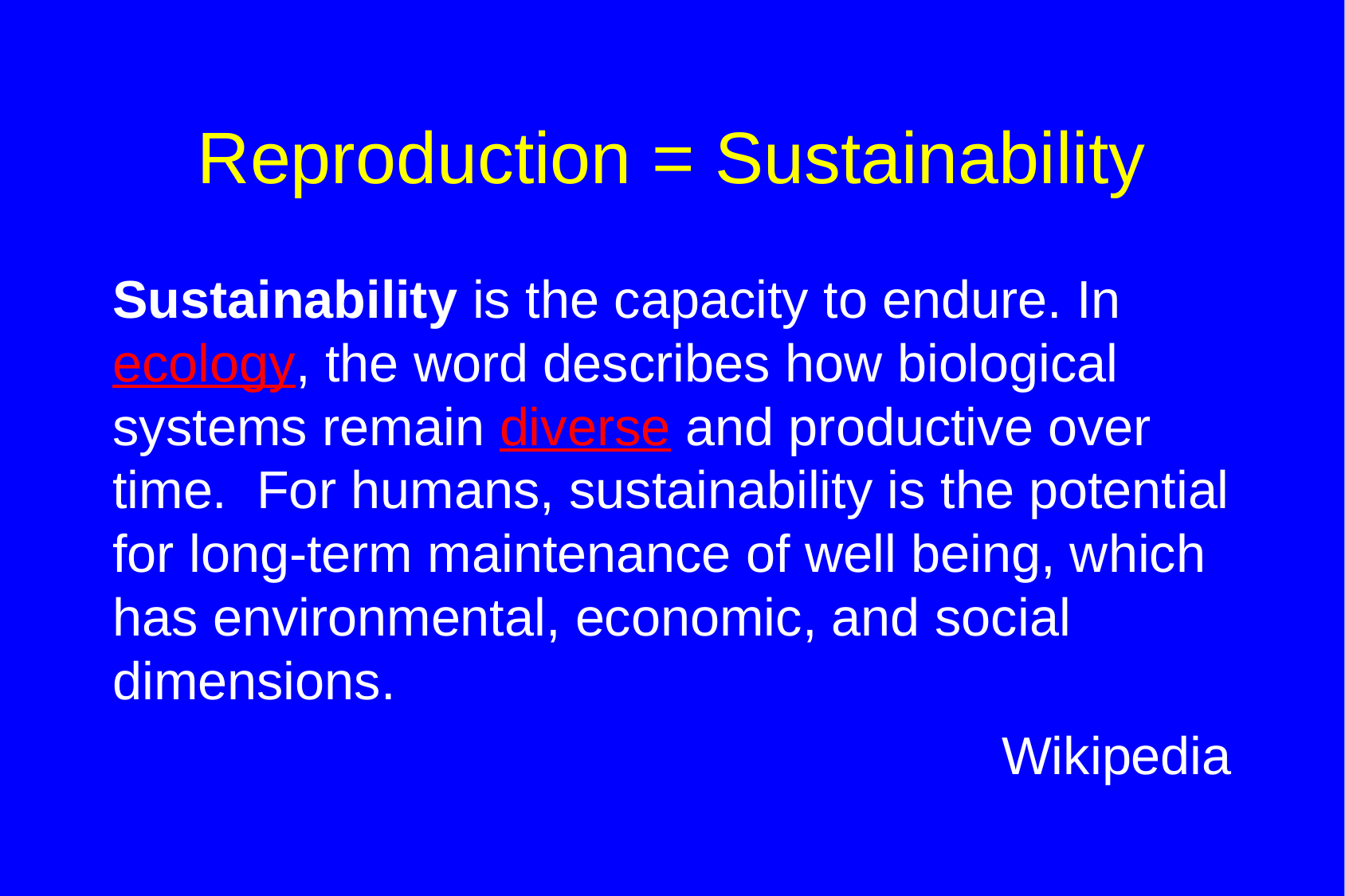

# Reproduction = Sustainability
Sustainability is the capacity to endure. In ecology, the word describes how biological systems remain diverse and productive over time.  For humans, sustainability is the potential for long-term maintenance of well being, which has environmental, economic, and social dimensions.
Wikipedia